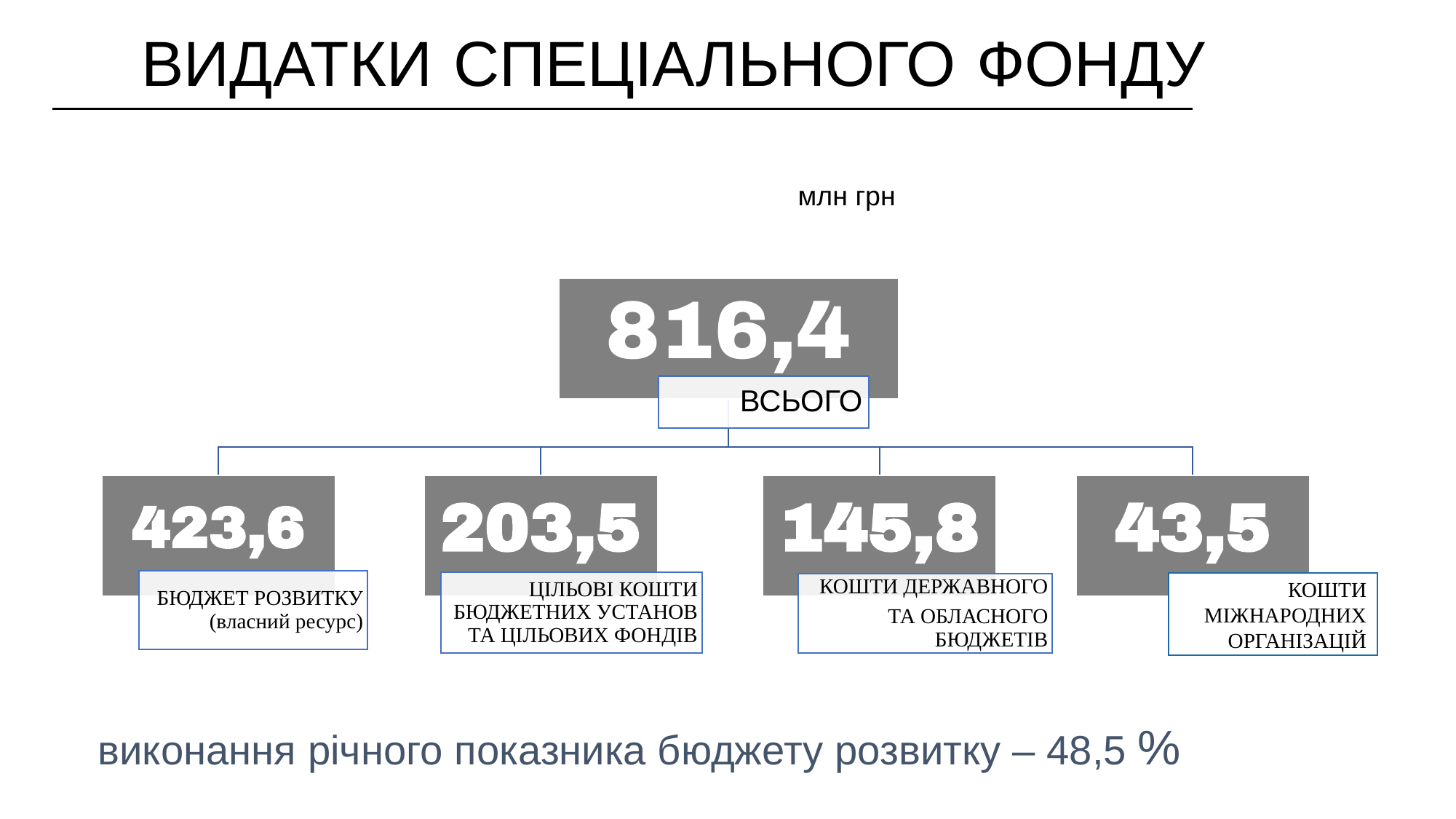

ВИДАТКИ СПЕЦІАЛЬНОГО ФОНДУ
816,4
ВСЬОГО
423,6
БЮДЖЕТ РОЗВИТКУ (власний ресурс)
203,5
ЦІЛЬОВІ КОШТИ БЮДЖЕТНИХ УСТАНОВ ТА ЦІЛЬОВИХ ФОНДІВ
145,8

43,5
КОШТИ ДЕРЖАВНОГО
 ТА ОБЛАСНОГО БЮДЖЕТІВ
млн грн
КОШТИ МІЖНАРОДНИХ ОРГАНІЗАЦІЙ
| виконання річного показника бюджету розвитку – 48,5 % |
| --- |